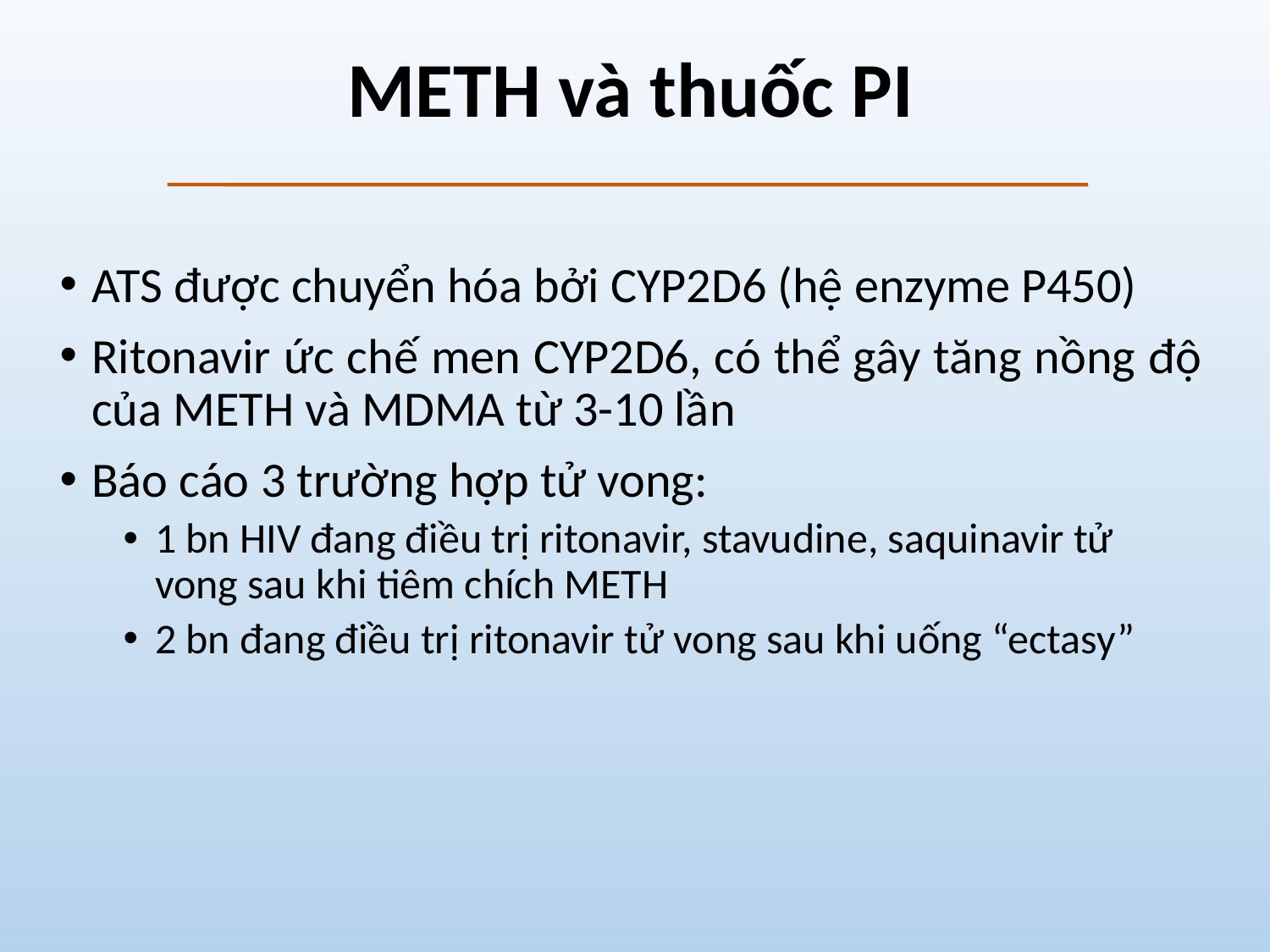

# METH và thuốc PI
ATS được chuyển hóa bởi CYP2D6 (hệ enzyme P450)
Ritonavir ức chế men CYP2D6, có thể gây tăng nồng độ của METH và MDMA từ 3-10 lần
Báo cáo 3 trường hợp tử vong:
1 bn HIV đang điều trị ritonavir, stavudine, saquinavir tử vong sau khi tiêm chích METH
2 bn đang điều trị ritonavir tử vong sau khi uống “ectasy”